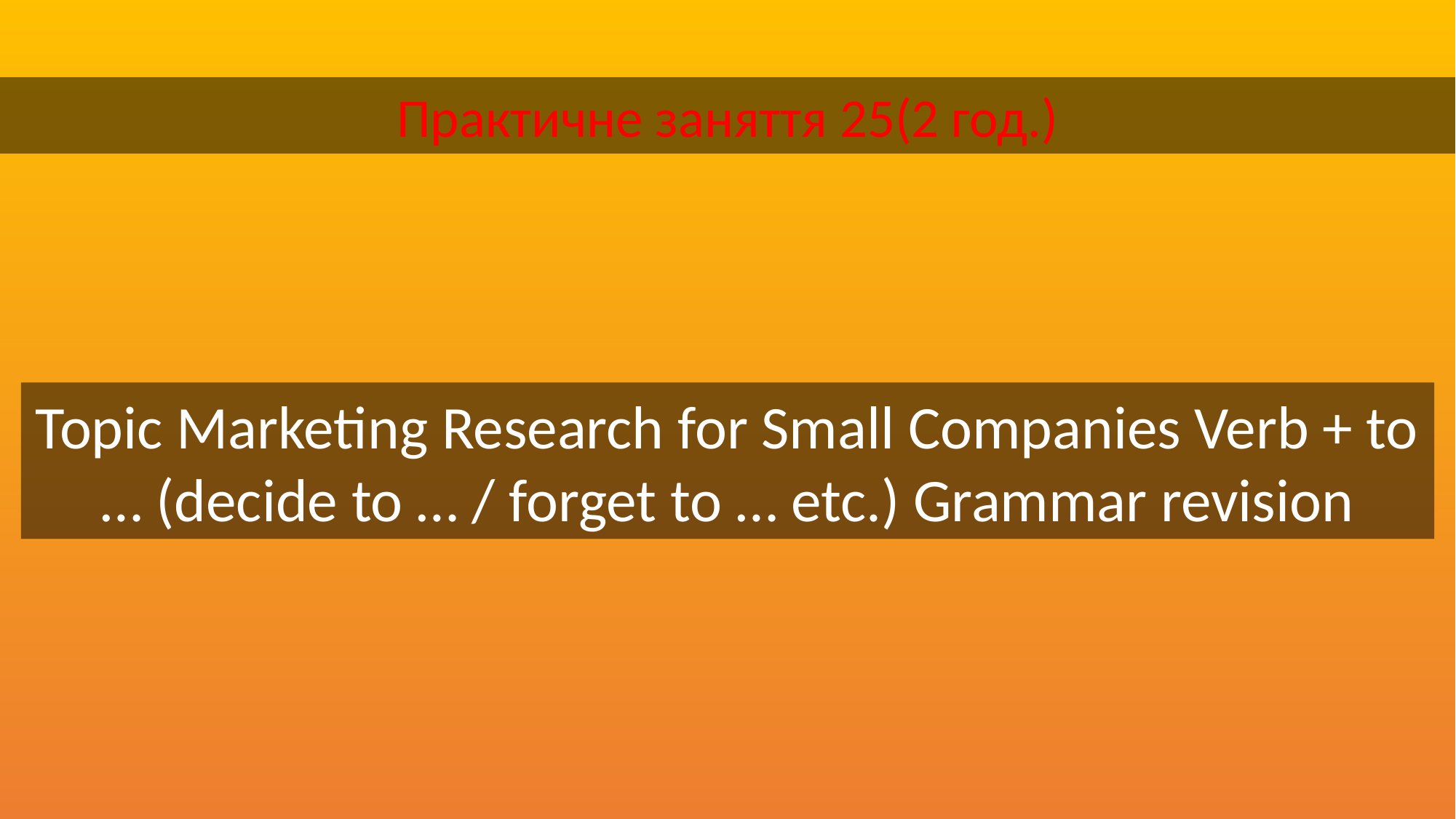

Практичне заняття 25(2 год.)
Topic Marketing Research for Small Companies Verb + to … (decide to … / forget to … etc.) Grammar revision